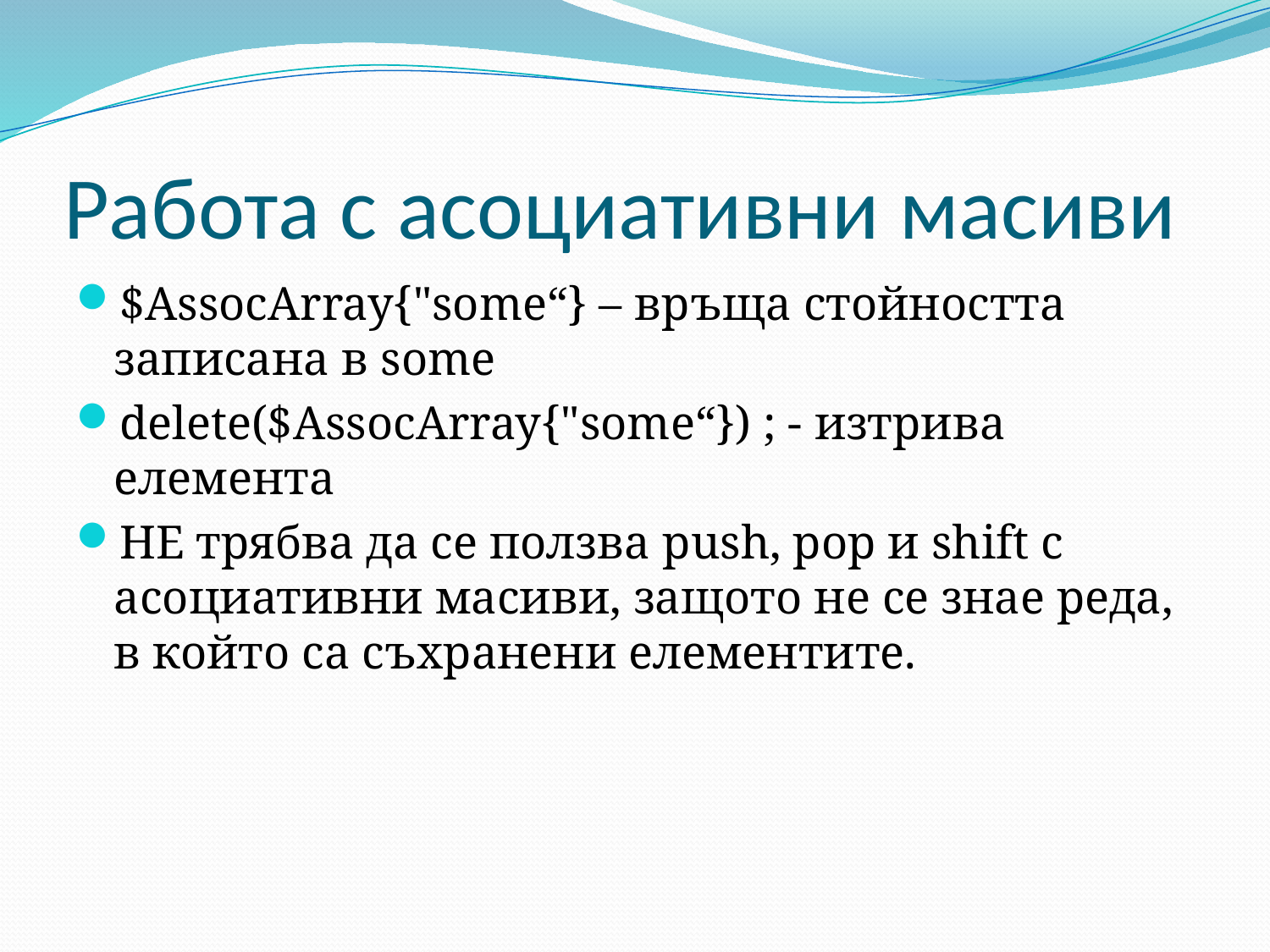

# Работа с асоциативни масиви
$AssocArray{"some“} – връща стойността записана в some
delete($AssocArray{"some“}) ; - изтрива елемента
НЕ трябва да се ползва push, pop и shift с асоциативни масиви, защото не се знае реда, в който са съхранени елементите.